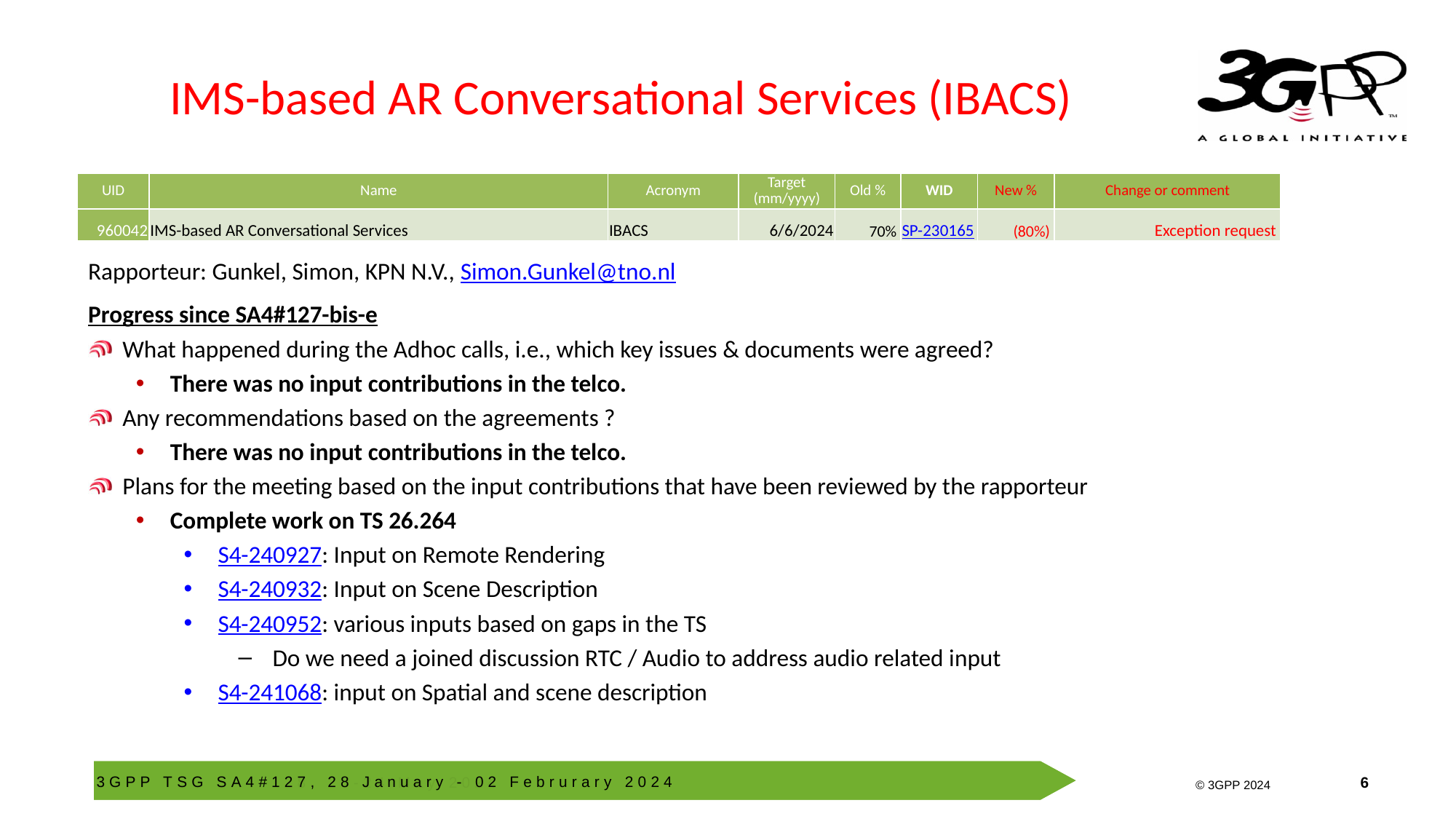

# IMS-based AR Conversational Services (IBACS)
| UID | Name | Acronym | Target (mm/yyyy) | Old % | WID | New % | Change or comment |
| --- | --- | --- | --- | --- | --- | --- | --- |
| 960042 | IMS-based AR Conversational Services | IBACS | 6/6/2024 | 70% | SP-230165 | (80%) | Exception request |
Rapporteur: Gunkel, Simon, KPN N.V., Simon.Gunkel@tno.nl

Progress since SA4#127-bis-e
What happened during the Adhoc calls, i.e., which key issues & documents were agreed?
There was no input contributions in the telco.
Any recommendations based on the agreements ?
There was no input contributions in the telco.
Plans for the meeting based on the input contributions that have been reviewed by the rapporteur
Complete work on TS 26.264
S4-240927: Input on Remote Rendering
S4-240932: Input on Scene Description
S4-240952: various inputs based on gaps in the TS
Do we need a joined discussion RTC / Audio to address audio related input
S4-241068: input on Spatial and scene description

3GPP TSG SA4#127, 28 January - 02 Februrary 2024